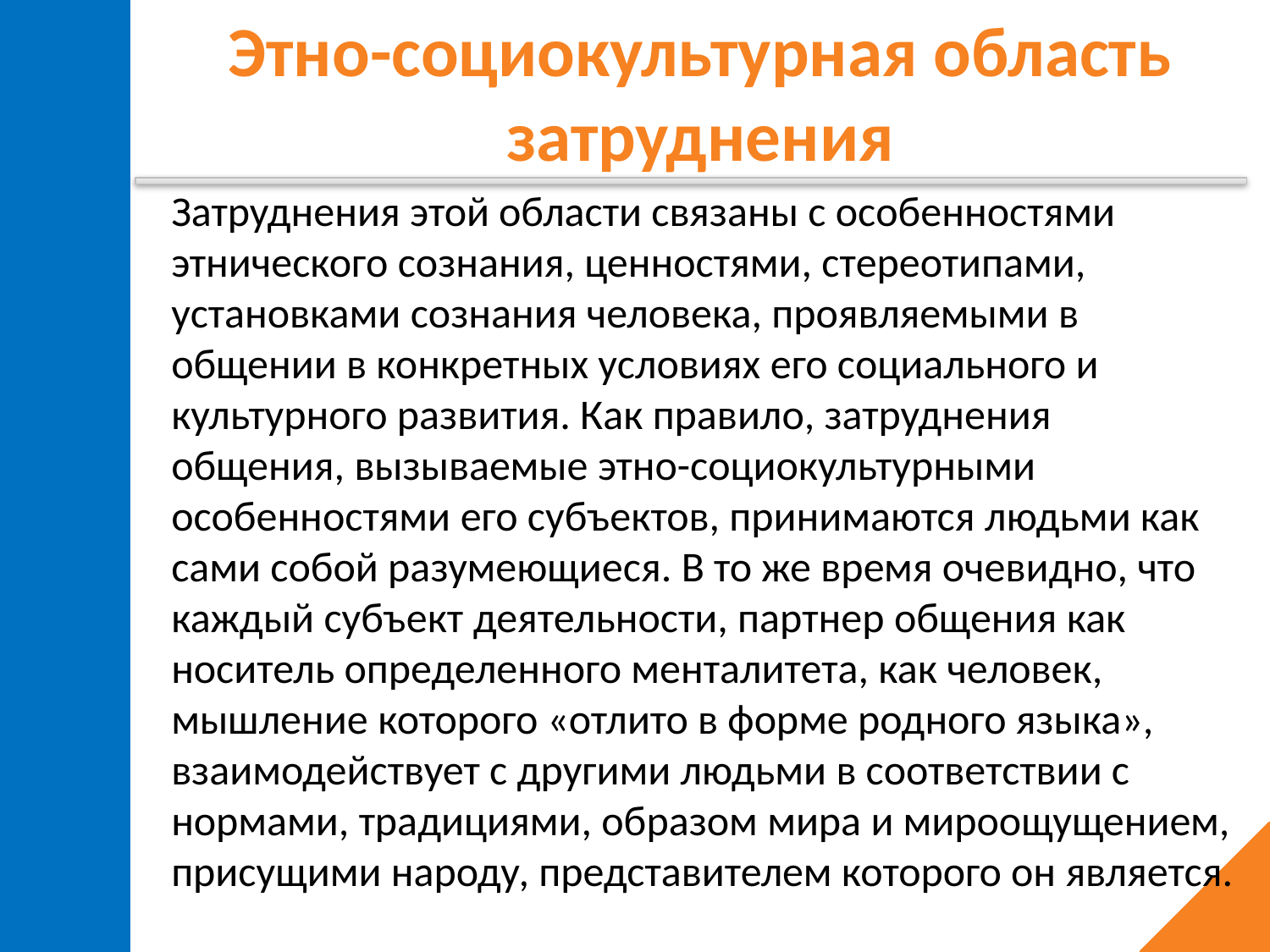

Этно-социокультурная область затруднения

Затруднения этой области связаны с особенностями этнического сознания, ценностями, стереотипами, установками сознания человека, проявляемыми в общении в конкретных условиях его социального и культурного развития. Как правило, затруднения общения, вызываемые этно-социокультурными особенностями его субъектов, принимаются людьми как сами собой разумеющиеся. В то же время очевидно, что каждый субъект деятельности, партнер общения как носитель определенного менталитета, как человек, мышление которого «отлито в форме родного языка»,  взаимодействует с другими людьми в соответствии с нормами, традициями, образом мира и мироощущением, присущими народу, представителем которого он является.